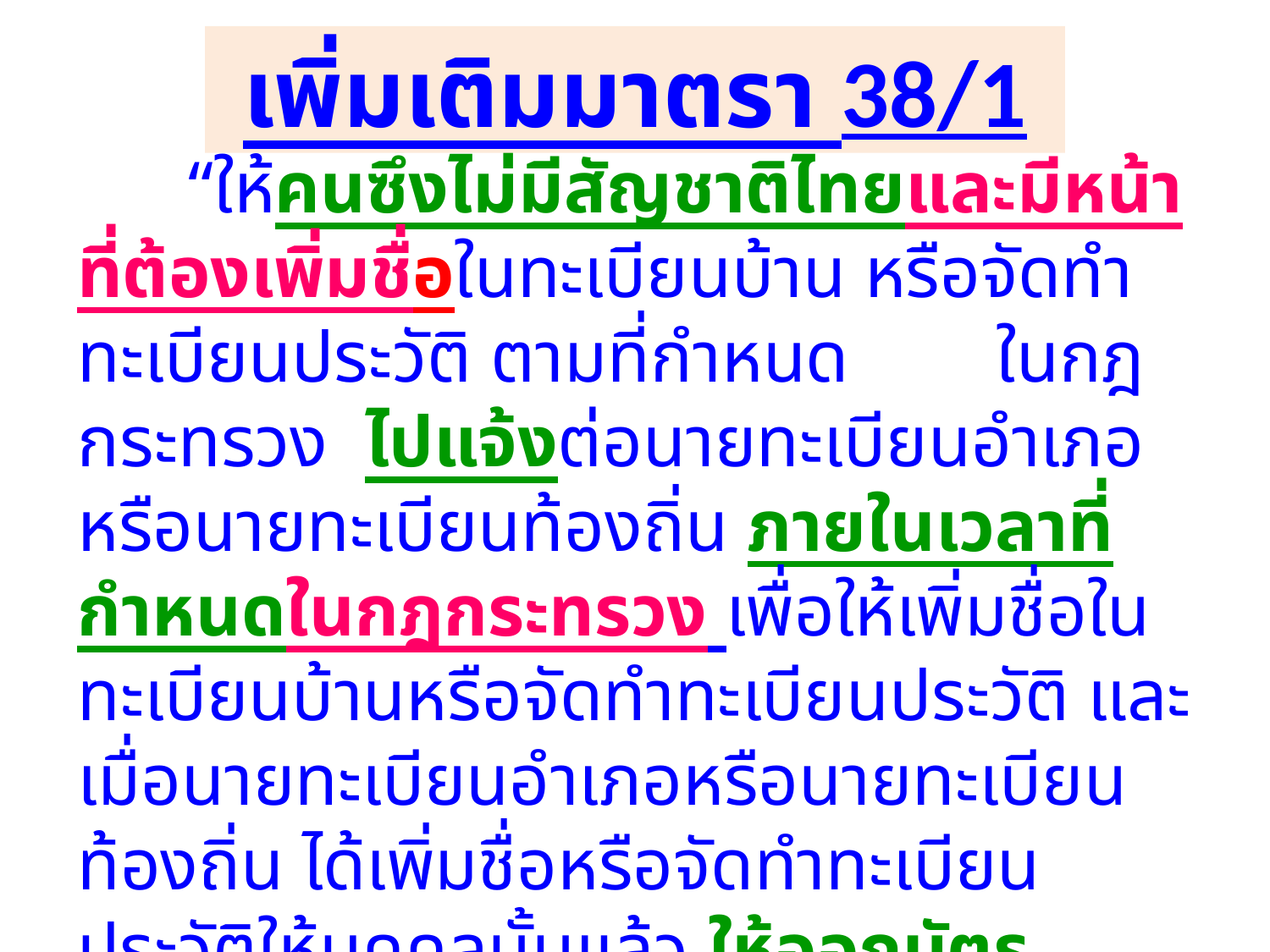

เพิ่มเติมมาตรา 38/1
      “ให้คนซึ่งไม่มีสัญชาติไทยและมีหน้าที่ต้องเพิ่มชื่อในทะเบียนบ้าน หรือจัดทำทะเบียนประวัติ ตามที่กำหนด        ในกฎกระทรวง  ไปแจ้งต่อนายทะเบียนอำเภอหรือนายทะเบียนท้องถิ่น ภายในเวลาที่กำหนดในกฎกระทรวง เพื่อให้เพิ่มชื่อในทะเบียนบ้านหรือจัดทำทะเบียนประวัติ และเมื่อนายทะเบียนอำเภอหรือนายทะเบียนท้องถิ่น ได้เพิ่มชื่อหรือจัดทำทะเบียนประวัติให้บุคคลนั้นแล้ว ให้ออกบัตรประจำตัวให้ เว้นแต่ผู้นั้นอายุยังไม่ครบ 5 ปี ให้ออกเอกสารแสดงตนให้ไปพลางก่อนทั้งนี้ ตามระเบียบที่ผู้อำนวยการทะเบียนกลางกำหนด”